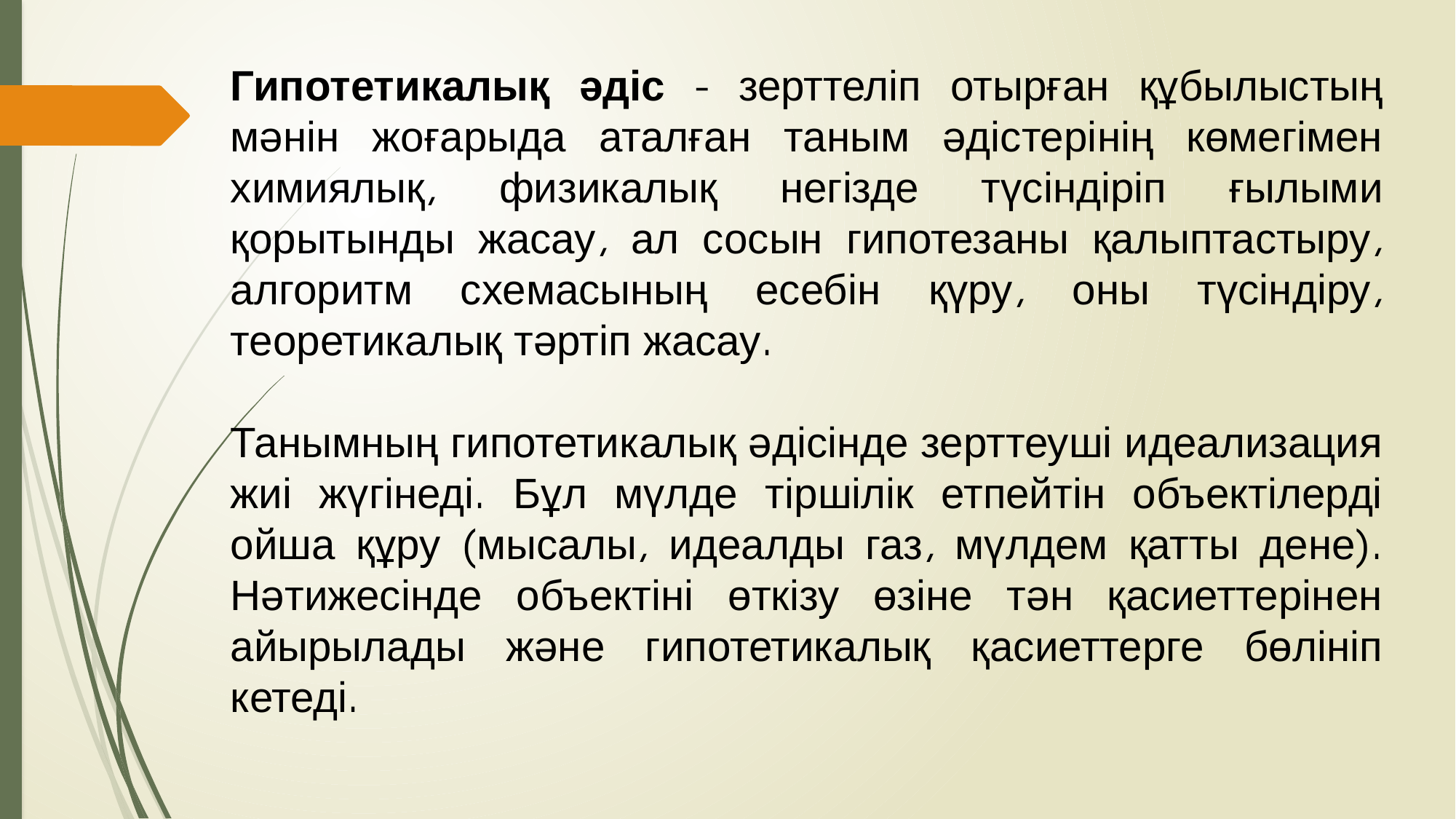

Гипотетикалық әдіс - зерттеліп отырған құбылыстың мәнін жоғарыда аталған таным әдістерінің көмегімен химиялық, физикалық негізде түсіндіріп ғылыми қорытынды жасау, ал сосын гипотезаны қалыптастыру, алгоритм схемасының есебін қүру, оны түсіндіру, теоретикалық тәртіп жасау.

Танымның гипотетикалық әдісінде зерттеуші идеализация жиі жүгінеді. Бұл мүлде тіршілік етпейтін объектілерді ойша құру (мысалы, идеалды газ, мүлдем қатты дене). Нәтижесінде объектіні өткізу өзіне тән қасиеттерінен айырылады және гипотетикалық қасиеттерге бөлініп кетеді.